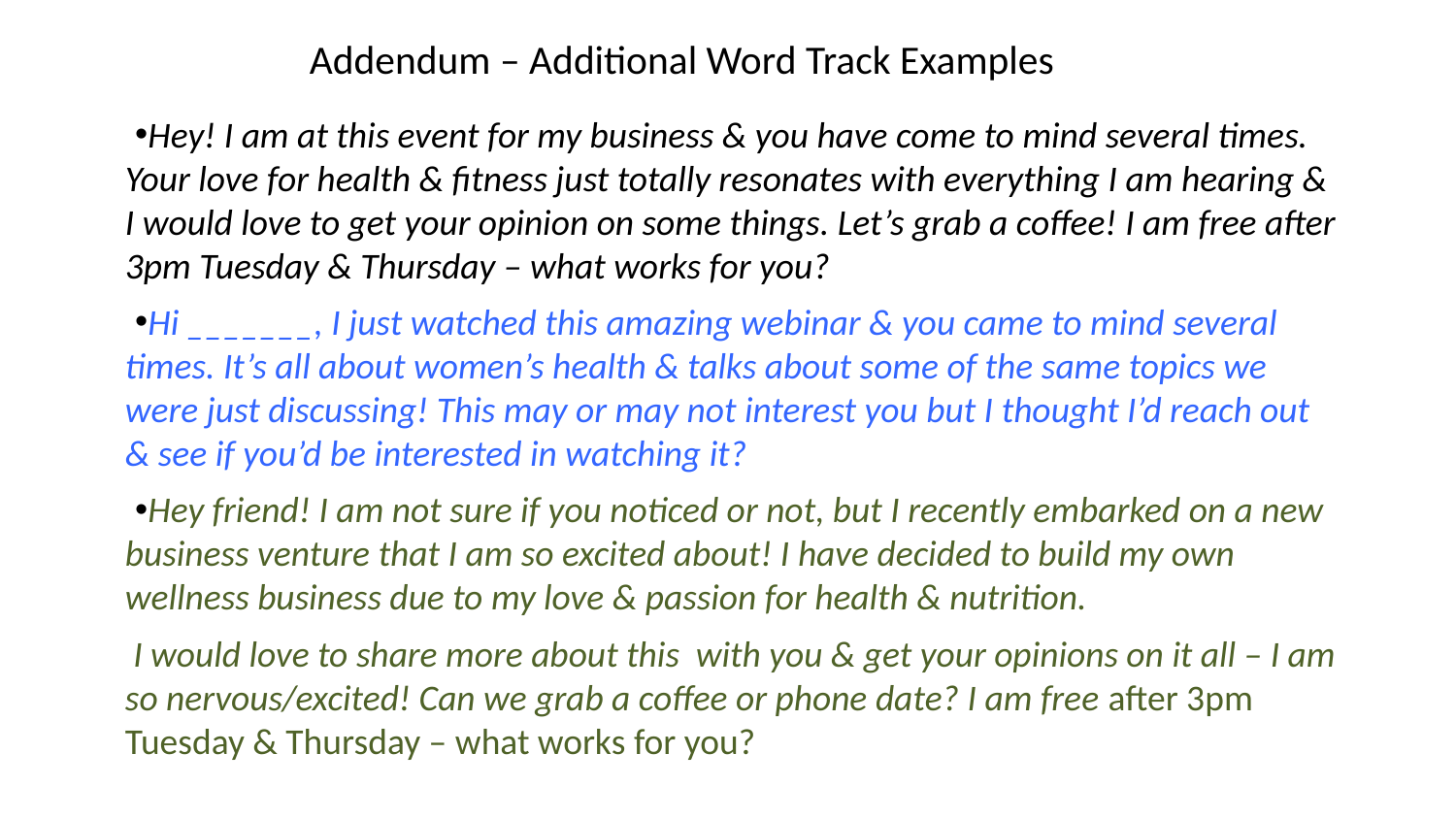

# Addendum – Additional Word Track Examples
Hey! I am at this event for my business & you have come to mind several times. Your love for health & fitness just totally resonates with everything I am hearing & I would love to get your opinion on some things. Let’s grab a coffee! I am free after 3pm Tuesday & Thursday – what works for you?
Hi _______, I just watched this amazing webinar & you came to mind several times. It’s all about women’s health & talks about some of the same topics we were just discussing! This may or may not interest you but I thought I’d reach out & see if you’d be interested in watching it?
Hey friend! I am not sure if you noticed or not, but I recently embarked on a new business venture that I am so excited about! I have decided to build my own wellness business due to my love & passion for health & nutrition.
 I would love to share more about this  with you & get your opinions on it all – I am so nervous/excited! Can we grab a coffee or phone date? I am free after 3pm Tuesday & Thursday – what works for you?